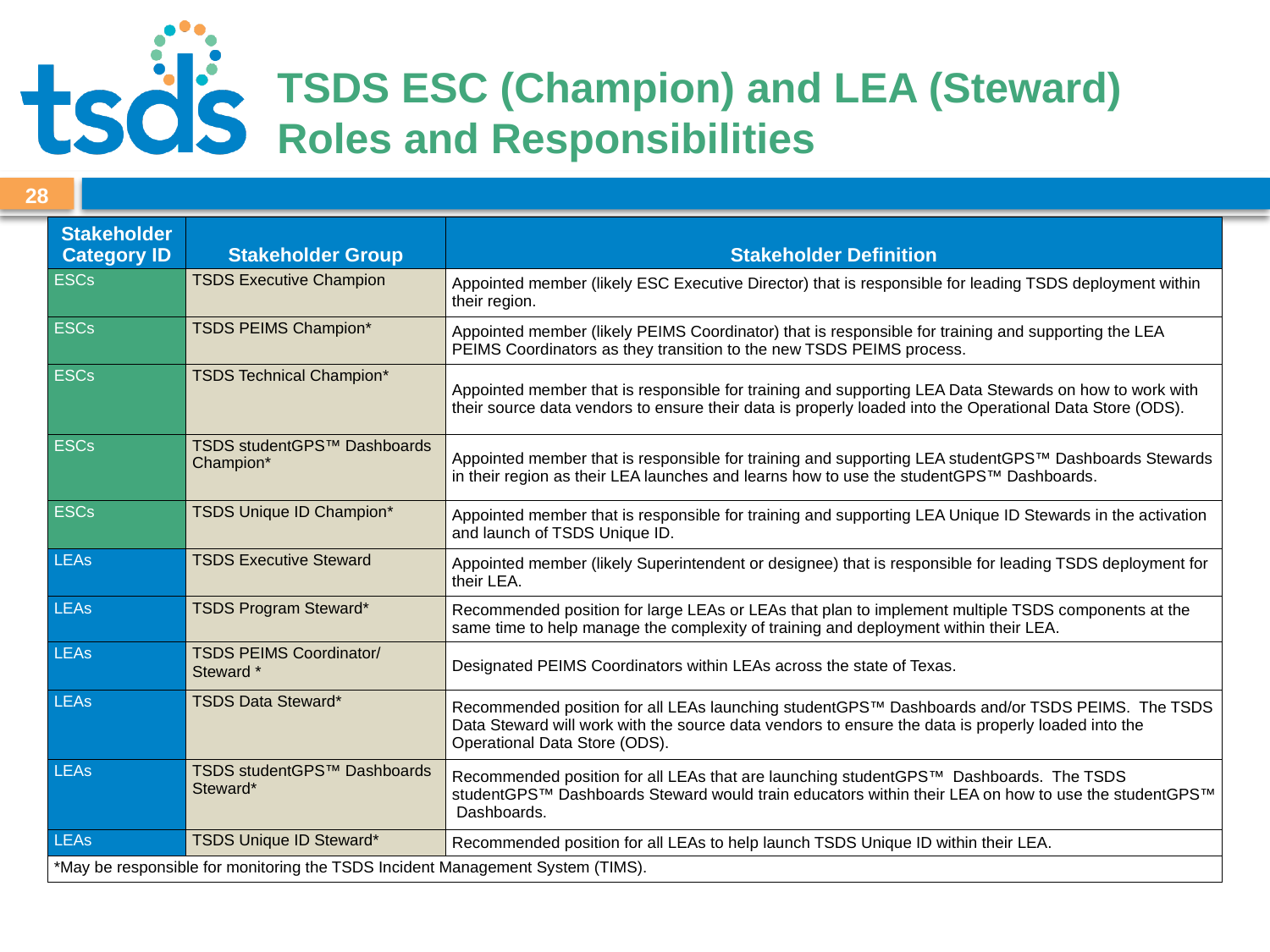

# TSDS ESC (Champion) and LEA (Steward) Roles and Responsibilities
28
| Stakeholder Category ID | Stakeholder Group | Stakeholder Definition |
| --- | --- | --- |
| ESCs | TSDS Executive Champion | Appointed member (likely ESC Executive Director) that is responsible for leading TSDS deployment within their region. |
| ESCs | TSDS PEIMS Champion\* | Appointed member (likely PEIMS Coordinator) that is responsible for training and supporting the LEA PEIMS Coordinators as they transition to the new TSDS PEIMS process. |
| ESCs | TSDS Technical Champion\* | Appointed member that is responsible for training and supporting LEA Data Stewards on how to work with their source data vendors to ensure their data is properly loaded into the Operational Data Store (ODS). |
| ESCs | TSDS studentGPS™ Dashboards Champion\* | Appointed member that is responsible for training and supporting LEA studentGPS™ Dashboards Stewards in their region as their LEA launches and learns how to use the studentGPS™ Dashboards. |
| ESCs | TSDS Unique ID Champion\* | Appointed member that is responsible for training and supporting LEA Unique ID Stewards in the activation and launch of TSDS Unique ID. |
| LEAs | TSDS Executive Steward | Appointed member (likely Superintendent or designee) that is responsible for leading TSDS deployment for their LEA. |
| LEAs | TSDS Program Steward\* | Recommended position for large LEAs or LEAs that plan to implement multiple TSDS components at the same time to help manage the complexity of training and deployment within their LEA. |
| LEAs | TSDS PEIMS Coordinator/ Steward \* | Designated PEIMS Coordinators within LEAs across the state of Texas. |
| LEAs | TSDS Data Steward\* | Recommended position for all LEAs launching studentGPS™ Dashboards and/or TSDS PEIMS. The TSDS Data Steward will work with the source data vendors to ensure the data is properly loaded into the Operational Data Store (ODS). |
| LEAs | TSDS studentGPS™ Dashboards Steward\* | Recommended position for all LEAs that are launching studentGPS™ Dashboards. The TSDS studentGPS™ Dashboards Steward would train educators within their LEA on how to use the studentGPS™ Dashboards. |
| LEAs | TSDS Unique ID Steward\* | Recommended position for all LEAs to help launch TSDS Unique ID within their LEA. |
| \*May be responsible for monitoring the TSDS Incident Management System (TIMS). |  |  |